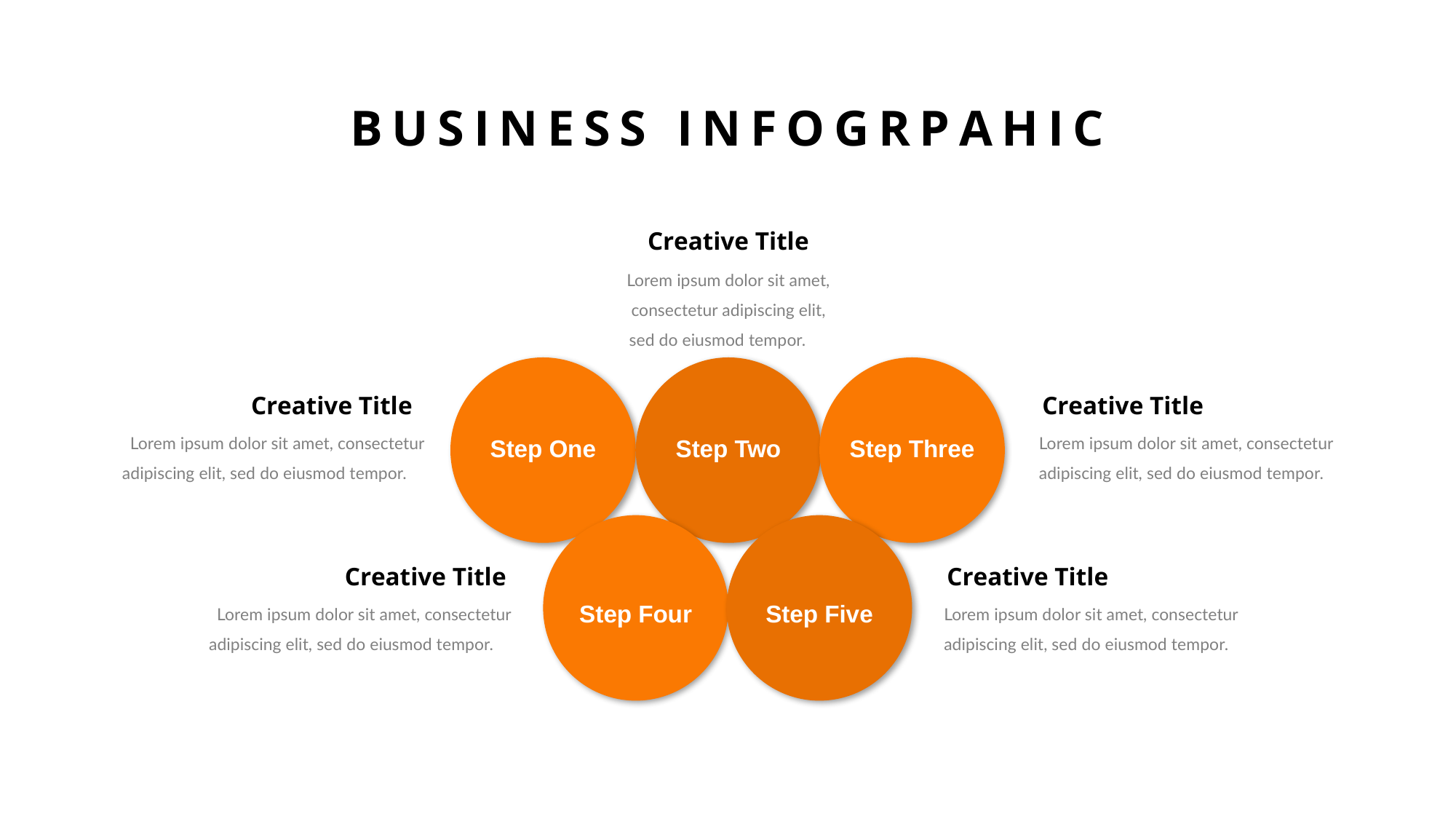

BUSINESS INFOGRPAHIC
Creative Title
Lorem ipsum dolor sit amet, consectetur adipiscing elit, sed do eiusmod tempor.

Creative Title
Creative Title
Lorem ipsum dolor sit amet, consectetur adipiscing elit, sed do eiusmod tempor.
Lorem ipsum dolor sit amet, consectetur adipiscing elit, sed do eiusmod tempor.
Step One
Step Two
Step Three

Creative Title
Creative Title
Lorem ipsum dolor sit amet, consectetur adipiscing elit, sed do eiusmod tempor.
Lorem ipsum dolor sit amet, consectetur adipiscing elit, sed do eiusmod tempor.
Step Four
Step Five